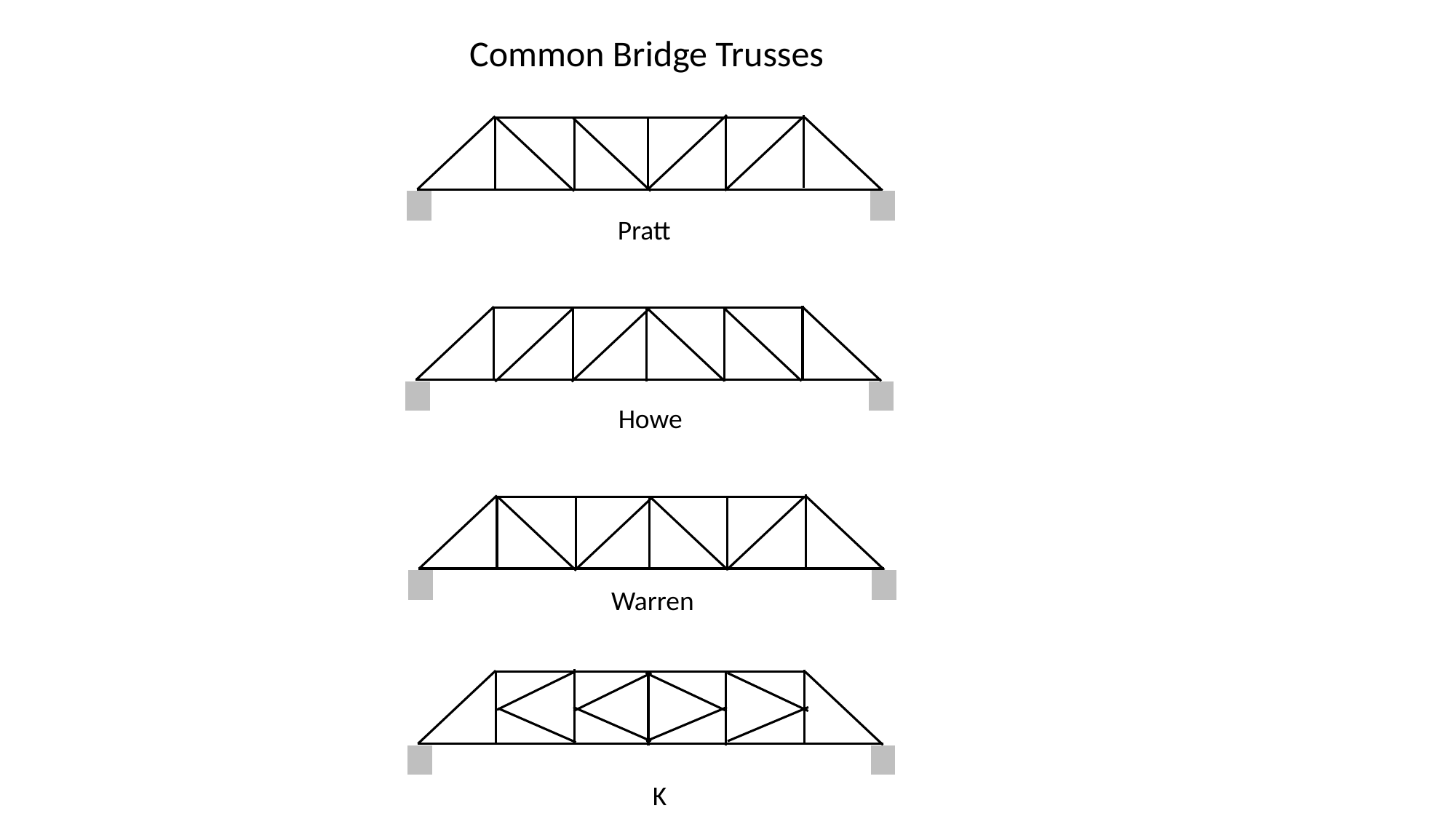

Common Bridge Trusses

Pratt

Howe

Warren

K